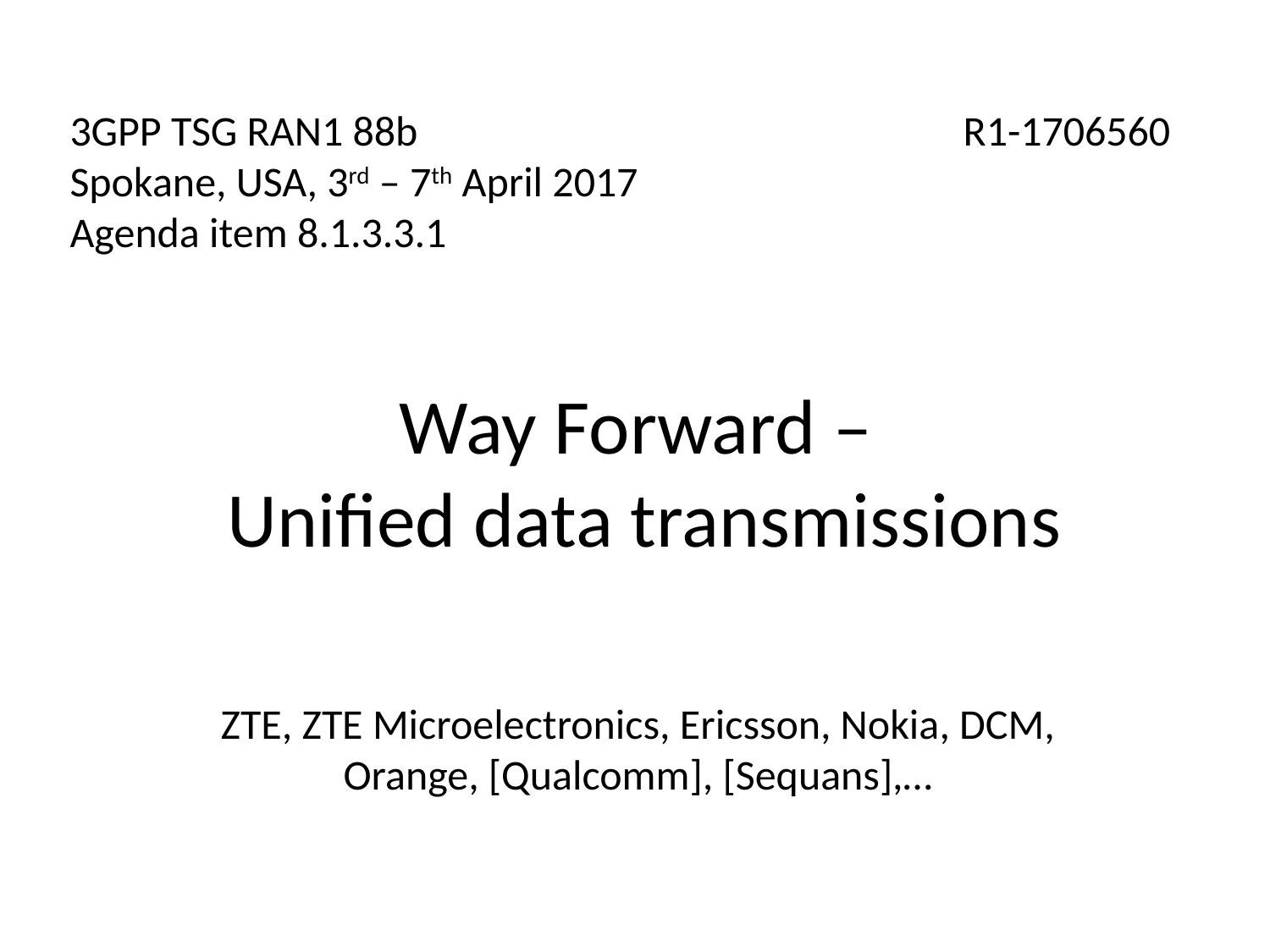

3GPP TSG RAN1 88b
Spokane, USA, 3rd – 7th April 2017
Agenda item 8.1.3.3.1
R1-1706560
Way Forward –
Unified data transmissions
ZTE, ZTE Microelectronics, Ericsson, Nokia, DCM, Orange, [Qualcomm], [Sequans],…